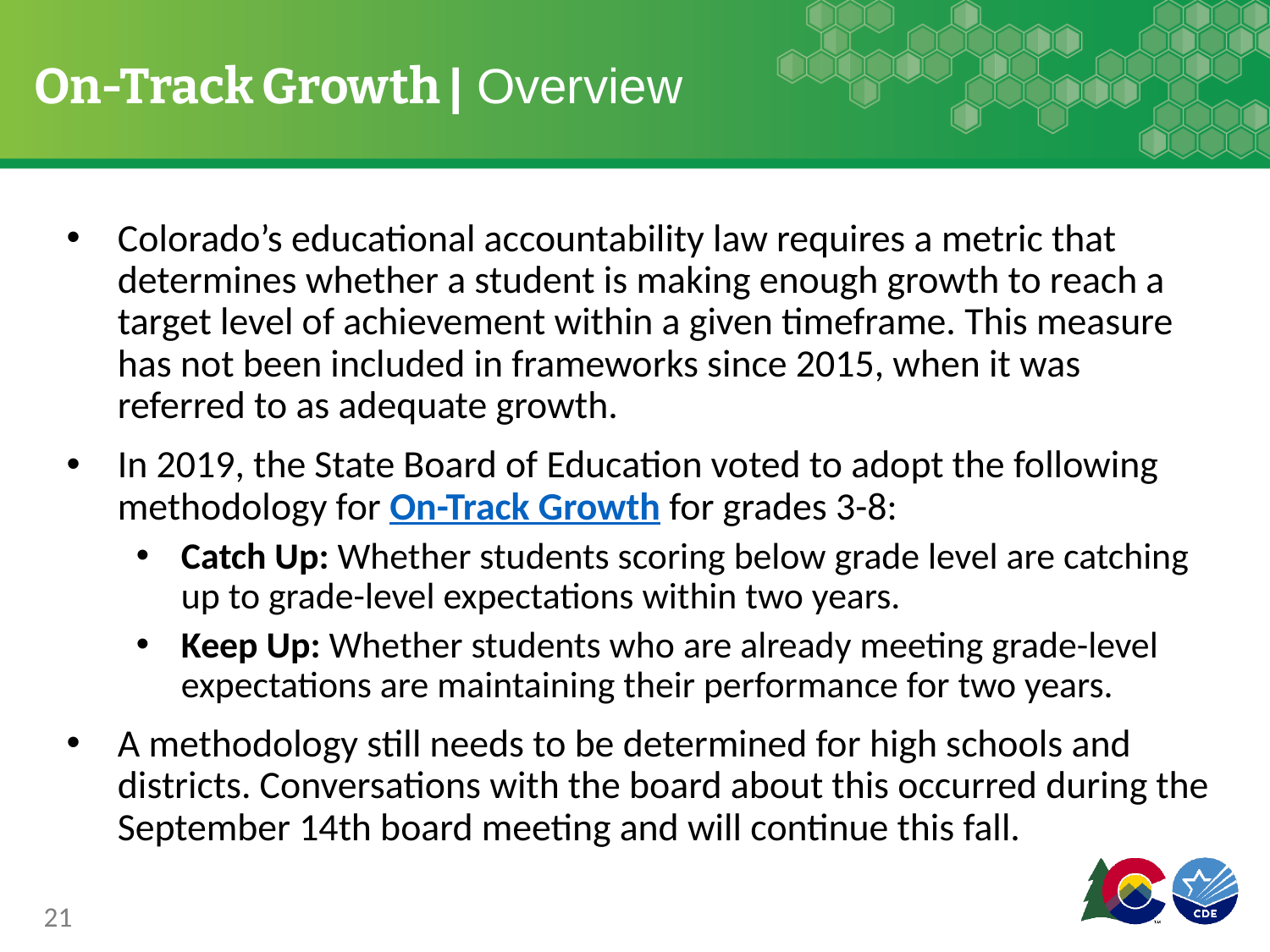

# On-Track Growth | Overview
Colorado’s educational accountability law requires a metric that determines whether a student is making enough growth to reach a target level of achievement within a given timeframe. This measure has not been included in frameworks since 2015, when it was referred to as adequate growth.
In 2019, the State Board of Education voted to adopt the following methodology for On-Track Growth for grades 3-8:
Catch Up: Whether students scoring below grade level are catching up to grade-level expectations within two years.
Keep Up: Whether students who are already meeting grade-level expectations are maintaining their performance for two years.
A methodology still needs to be determined for high schools and districts. Conversations with the board about this occurred during the September 14th board meeting and will continue this fall.
21